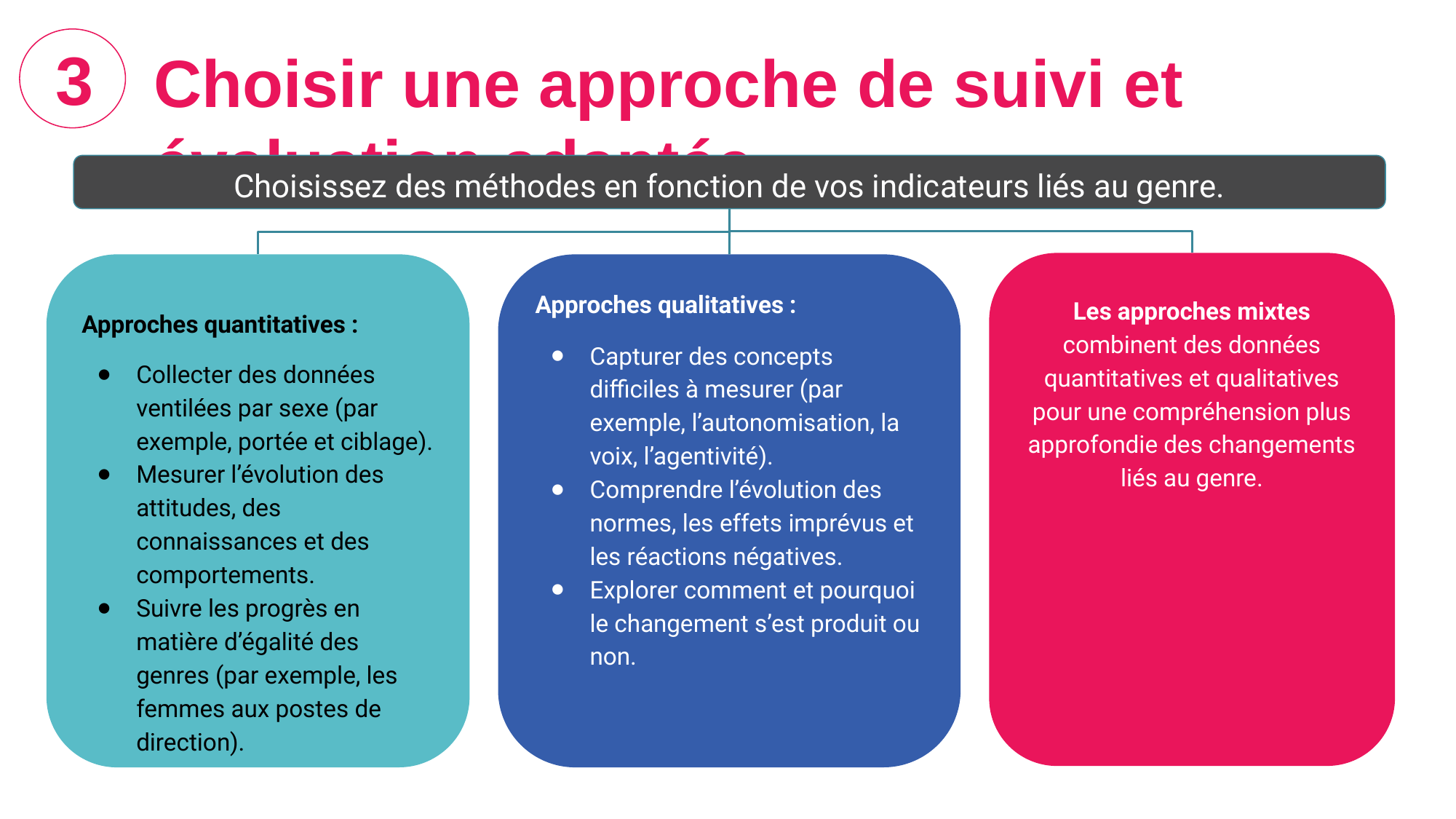

3

Choisir une approche de suivi et évaluation adaptée

Choisissez des méthodes en fonction de vos indicateurs liés au genre.
Les approches mixtes combinent des données quantitatives et qualitatives pour une compréhension plus approfondie des changements liés au genre.

Approches quantitatives :
Collecter des données ventilées par sexe (par exemple, portée et ciblage).
Mesurer l’évolution des attitudes, des connaissances et des comportements.
Suivre les progrès en matière d’égalité des genres (par exemple, les femmes aux postes de direction).
Approches qualitatives :
Capturer des concepts difficiles à mesurer (par exemple, l’autonomisation, la voix, l’agentivité).
Comprendre l’évolution des normes, les effets imprévus et les réactions négatives.
Explorer comment et pourquoi le changement s’est produit ou non.